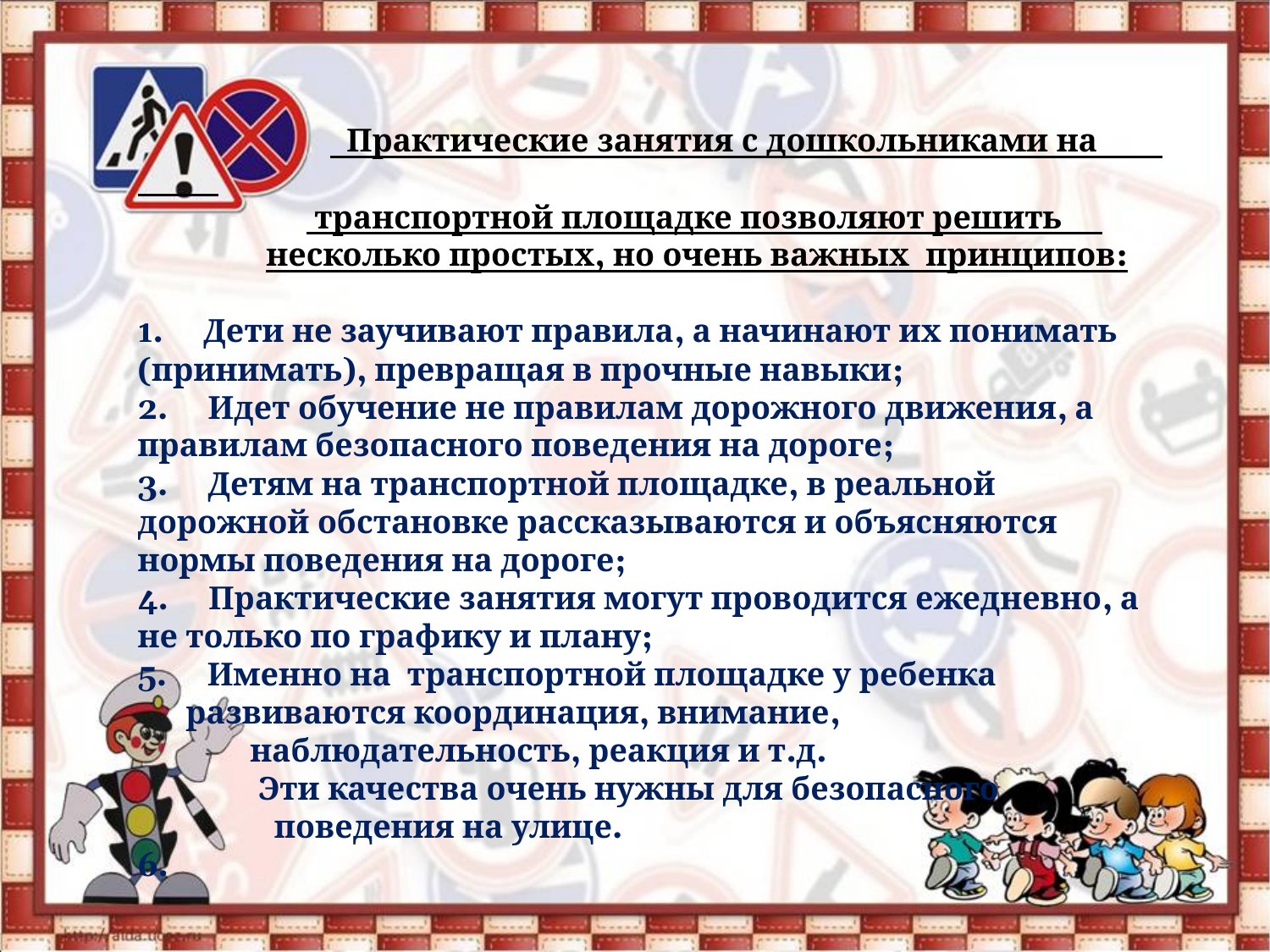

Практические занятия с дошкольниками на
                      транспортной площадке позволяют решить
                несколько простых, но очень важных  принципов:

1.     Дети не заучивают правила, а начинают их понимать (принимать), превращая в прочные навыки;
2.     Идет обучение не правилам дорожного движения, а правилам безопасного поведения на дороге;
3.     Детям на транспортной площадке, в реальной дорожной обстановке рассказываются и объясняются нормы поведения на дороге;
4.     Практические занятия могут проводится ежедневно, а не только по графику и плану;
5.     Именно на  транспортной площадке у ребенка
      развиваются координация, внимание,
              наблюдательность, реакция и т.д.
               Эти качества очень нужны для безопасного
                 поведения на улице.
6.